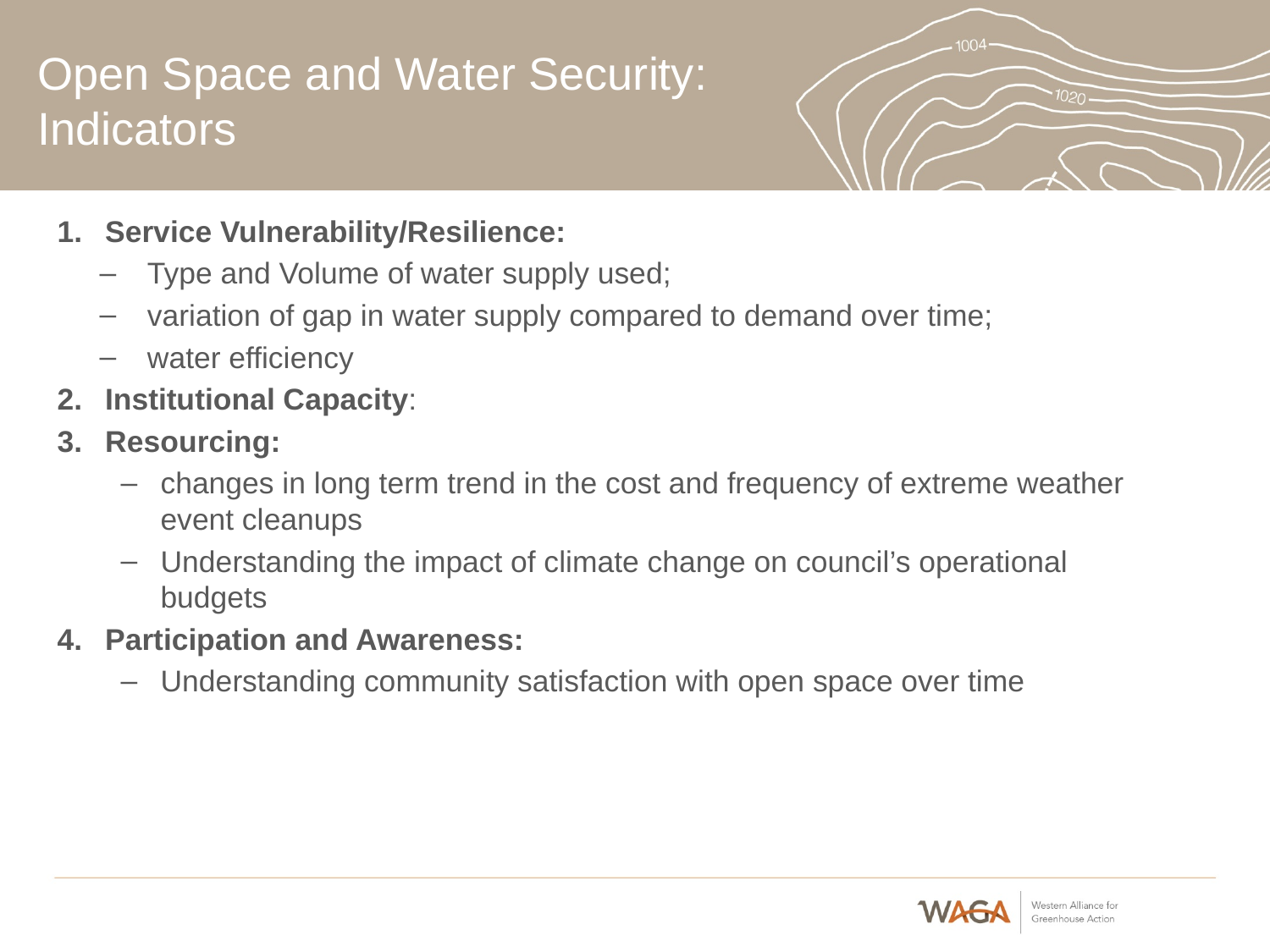

# Open Space and Water Security: Indicators
Service Vulnerability/Resilience:
Type and Volume of water supply used;
variation of gap in water supply compared to demand over time;
water efficiency
Institutional Capacity:
Resourcing:
changes in long term trend in the cost and frequency of extreme weather event cleanups
Understanding the impact of climate change on council’s operational budgets
Participation and Awareness:
Understanding community satisfaction with open space over time